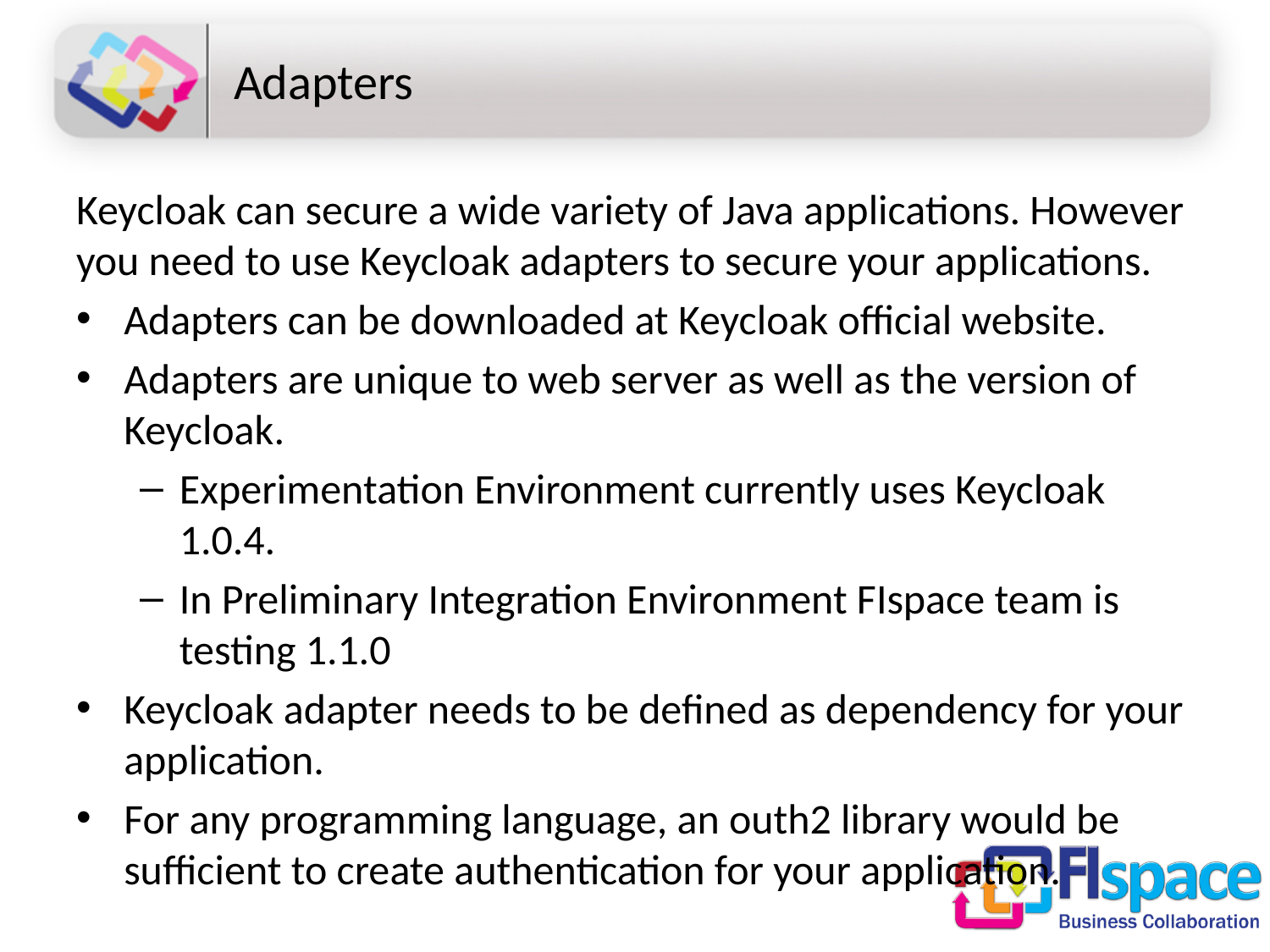

# Adapters
Keycloak can secure a wide variety of Java applications. However you need to use Keycloak adapters to secure your applications.
Adapters can be downloaded at Keycloak official website.
Adapters are unique to web server as well as the version of Keycloak.
Experimentation Environment currently uses Keycloak 1.0.4.
In Preliminary Integration Environment FIspace team is testing 1.1.0
Keycloak adapter needs to be defined as dependency for your application.
For any programming language, an outh2 library would be sufficient to create authentication for your application.